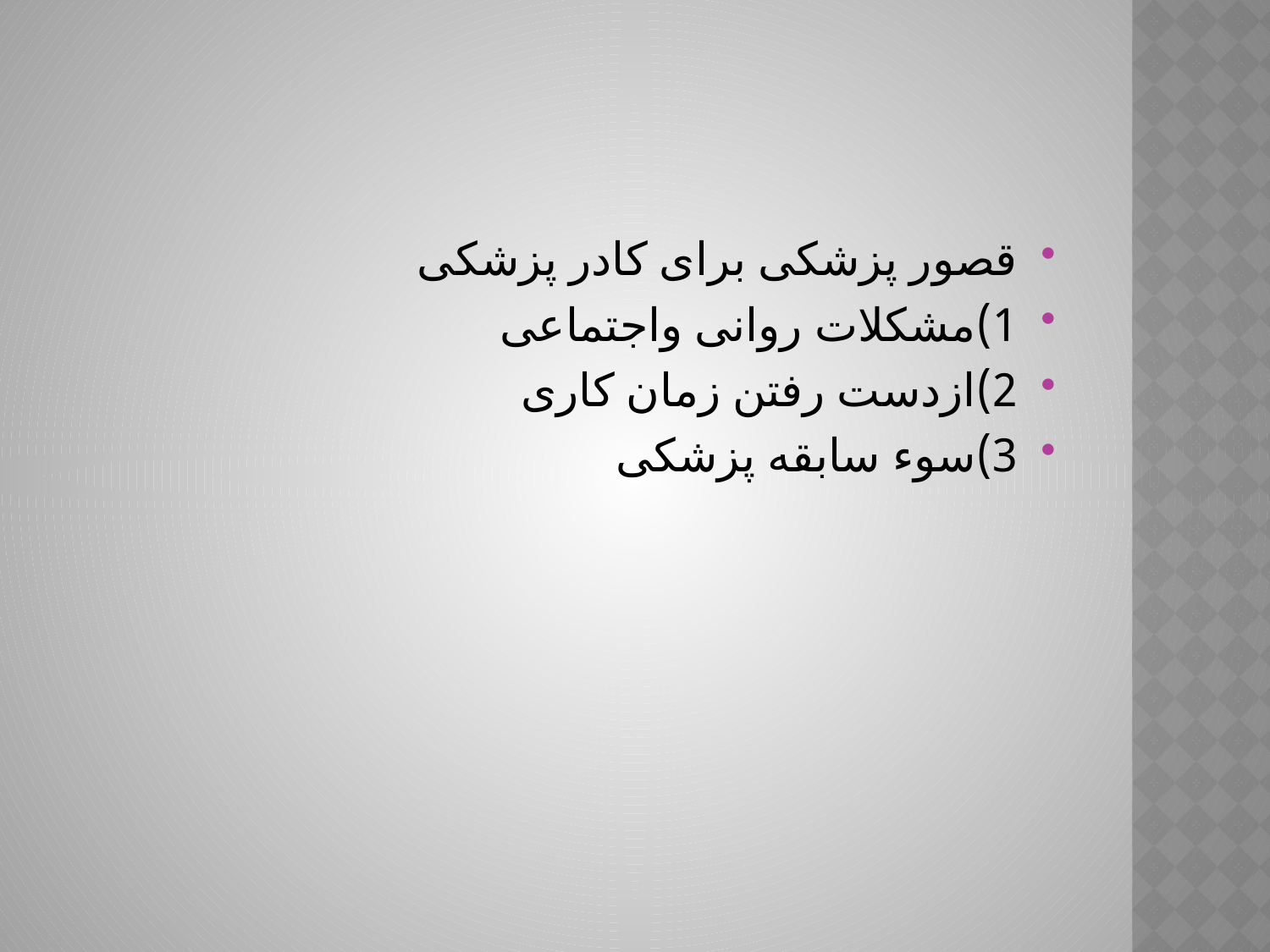

قصور پزشکی برای کادر پزشکی
1)مشکلات روانی واجتماعی
2)ازدست رفتن زمان کاری
3)سوء سابقه پزشکی